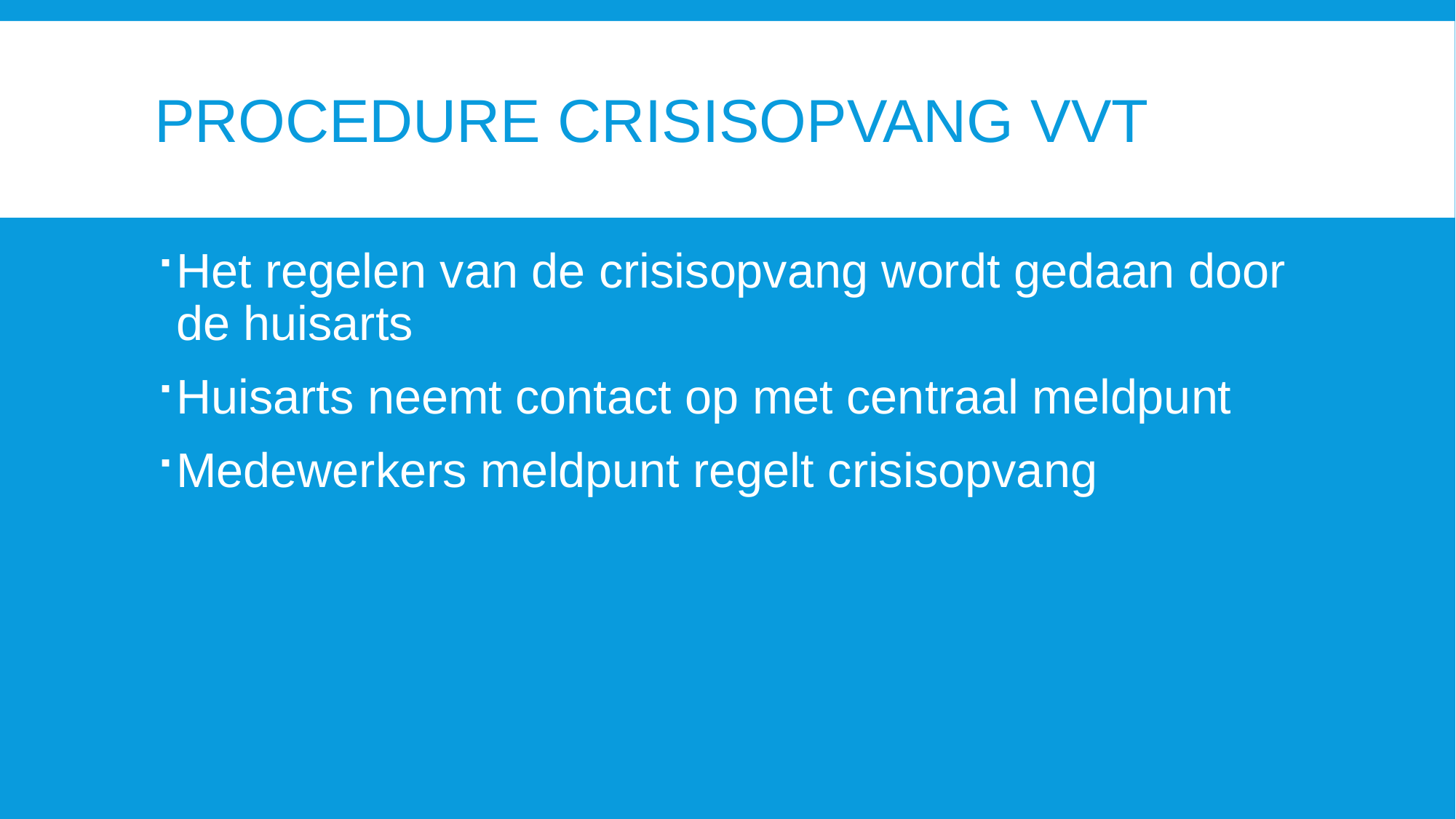

# Procedure crisisopvang VVT
Het regelen van de crisisopvang wordt gedaan door de huisarts
Huisarts neemt contact op met centraal meldpunt
Medewerkers meldpunt regelt crisisopvang